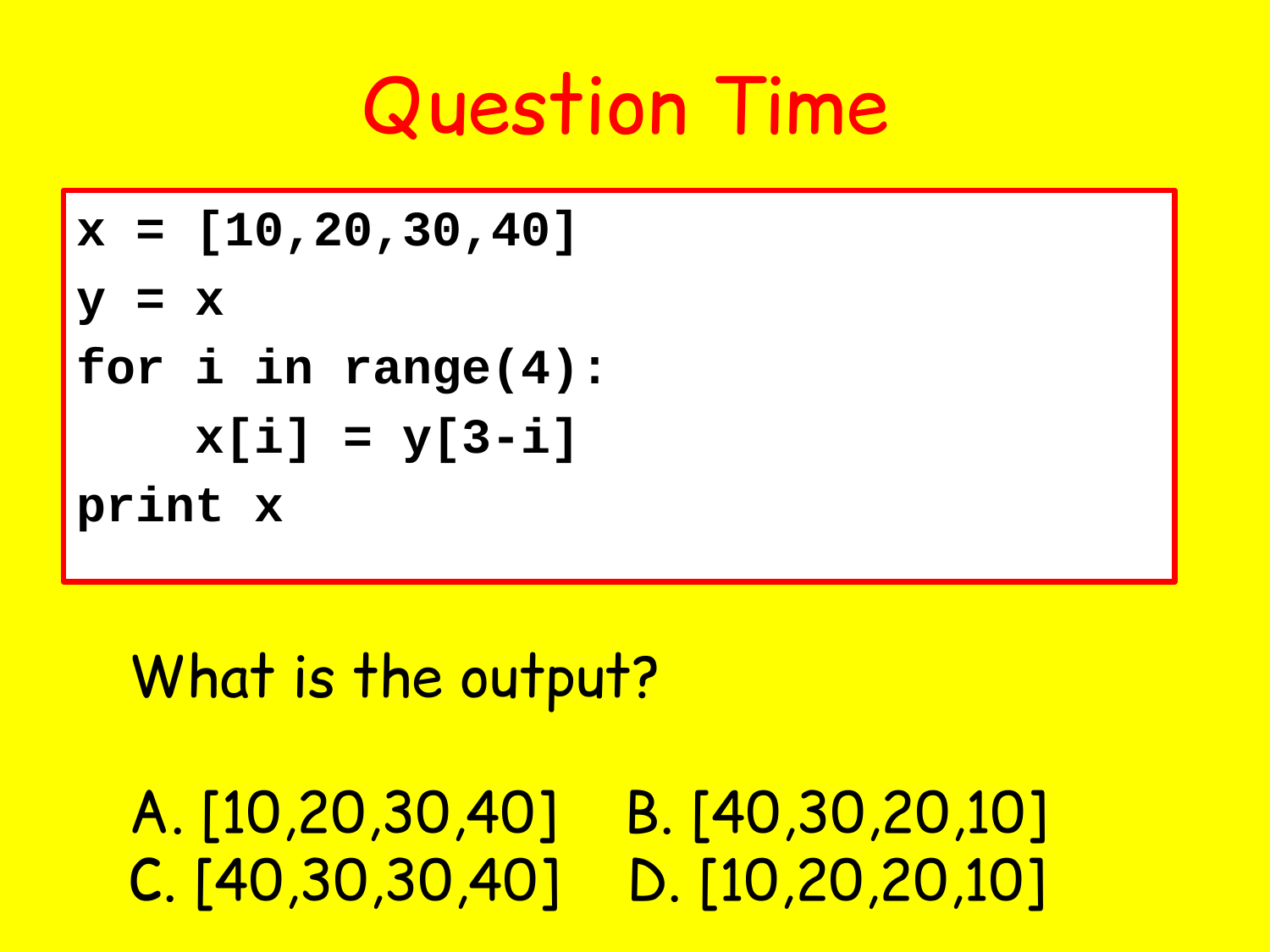

# Question Time
x = [10,20,30,40]
y = x
for i in range(4):
    x[i] = y[3-i]
print x

What is the output?

[10,20,30,40]    B. [40,30,20,10]
C. [40,30,30,40]    D. [10,20,20,10]